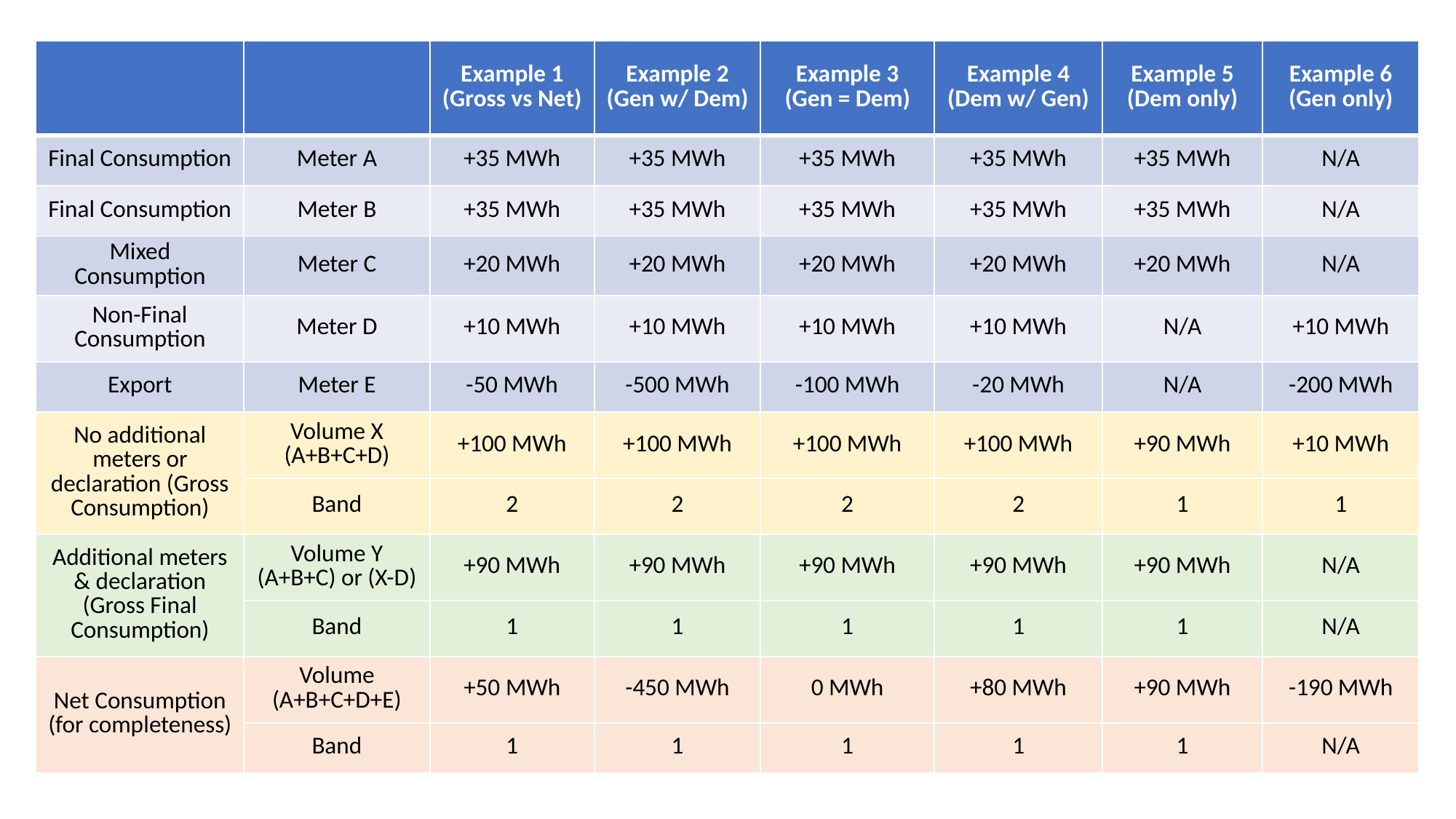

|  |  | Example 1 (Gross vs Net) | Example 2 (Gen w/ Dem) | Example 3 (Gen = Dem) | Example 4 (Dem w/ Gen) | Example 5 (Dem only) | Example 6 (Gen only) |
| --- | --- | --- | --- | --- | --- | --- | --- |
| Final Consumption | Meter A | +35 MWh | +35 MWh | +35 MWh | +35 MWh | +35 MWh | N/A |
| Final Consumption | Meter B | +35 MWh | +35 MWh | +35 MWh | +35 MWh | +35 MWh | N/A |
| Mixed Consumption | Meter C | +20 MWh | +20 MWh | +20 MWh | +20 MWh | +20 MWh | N/A |
| Non-Final Consumption | Meter D | +10 MWh | +10 MWh | +10 MWh | +10 MWh | N/A | +10 MWh |
| Export | Meter E | -50 MWh | -500 MWh | -100 MWh | -20 MWh | N/A | -200 MWh |
| No additional meters or declaration (Gross Consumption) | Volume X (A+B+C+D) | +100 MWh | +100 MWh | +100 MWh | +100 MWh | +90 MWh | +10 MWh |
|  | Band | 2 | 2 | 2 | 2 | 1 | 1 |
| Additional meters & declaration (Gross Final Consumption) | Volume Y (A+B+C) or (X-D) | +90 MWh | +90 MWh | +90 MWh | +90 MWh | +90 MWh | N/A |
|  | Band | 1 | 1 | 1 | 1 | 1 | N/A |
| Net Consumption (for completeness) | Volume (A+B+C+D+E) | +50 MWh | -450 MWh | 0 MWh | +80 MWh | +90 MWh | -190 MWh |
|  | Band | 1 | 1 | 1 | 1 | 1 | N/A |